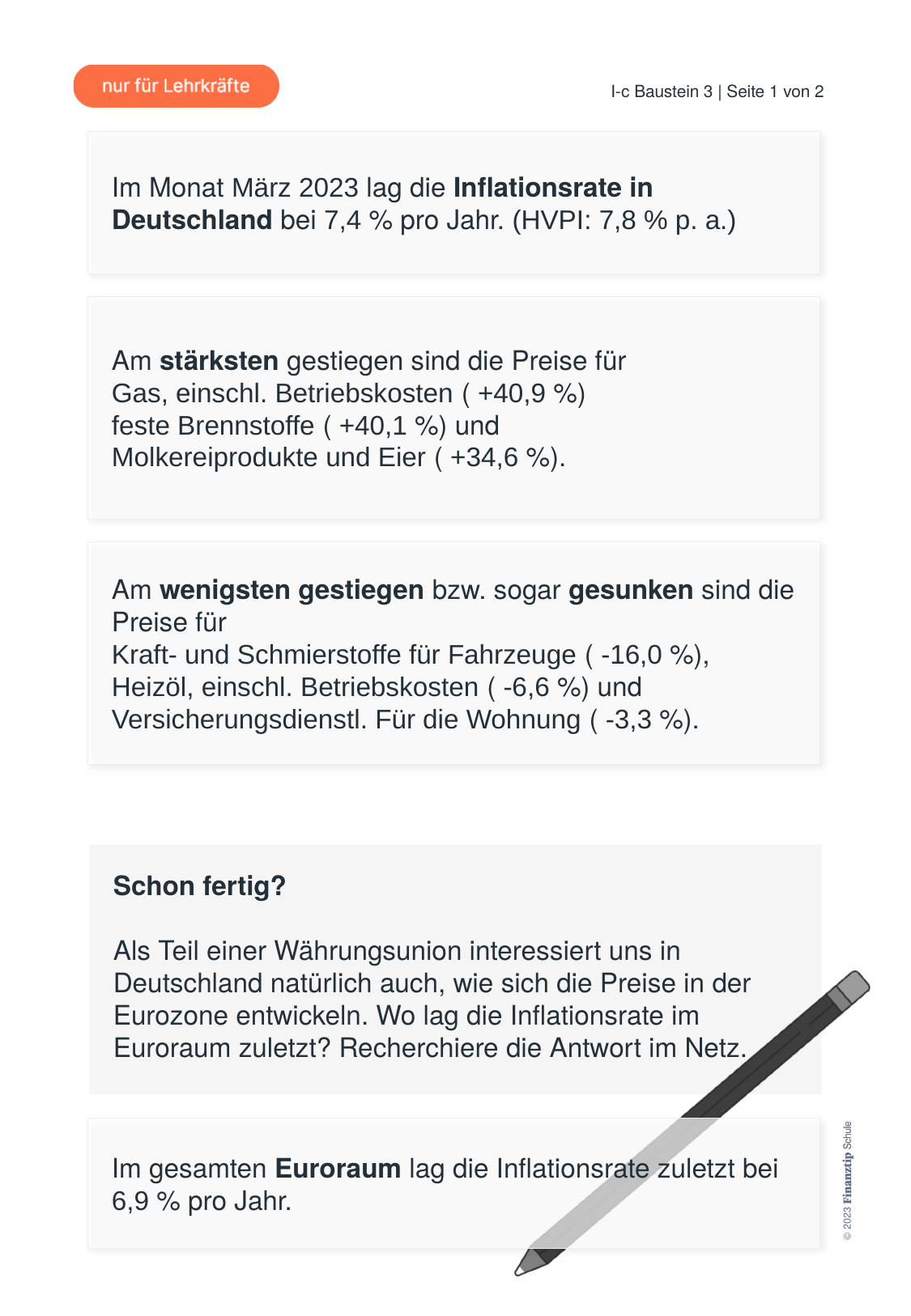

Im Monat März 2023 lag die Inflationsrate in Deutschland bei 7,4 % pro Jahr. (HVPI: 7,8 % p. a.)
Am stärksten gestiegen sind die Preise für
Gas, einschl. Betriebskosten ( +40,9 %)
feste Brennstoffe ( +40,1 %) und
Molkereiprodukte und Eier ( +34,6 %).
Am wenigsten gestiegen bzw. sogar gesunken sind die Preise für
Kraft- und Schmierstoffe für Fahrzeuge ( -16,0 %),
Heizöl, einschl. Betriebskosten ( -6,6 %) und
Versicherungsdienstl. Für die Wohnung ( -3,3 %).
Im gesamten Euroraum lag die Inflationsrate zuletzt bei 6,9 % pro Jahr.